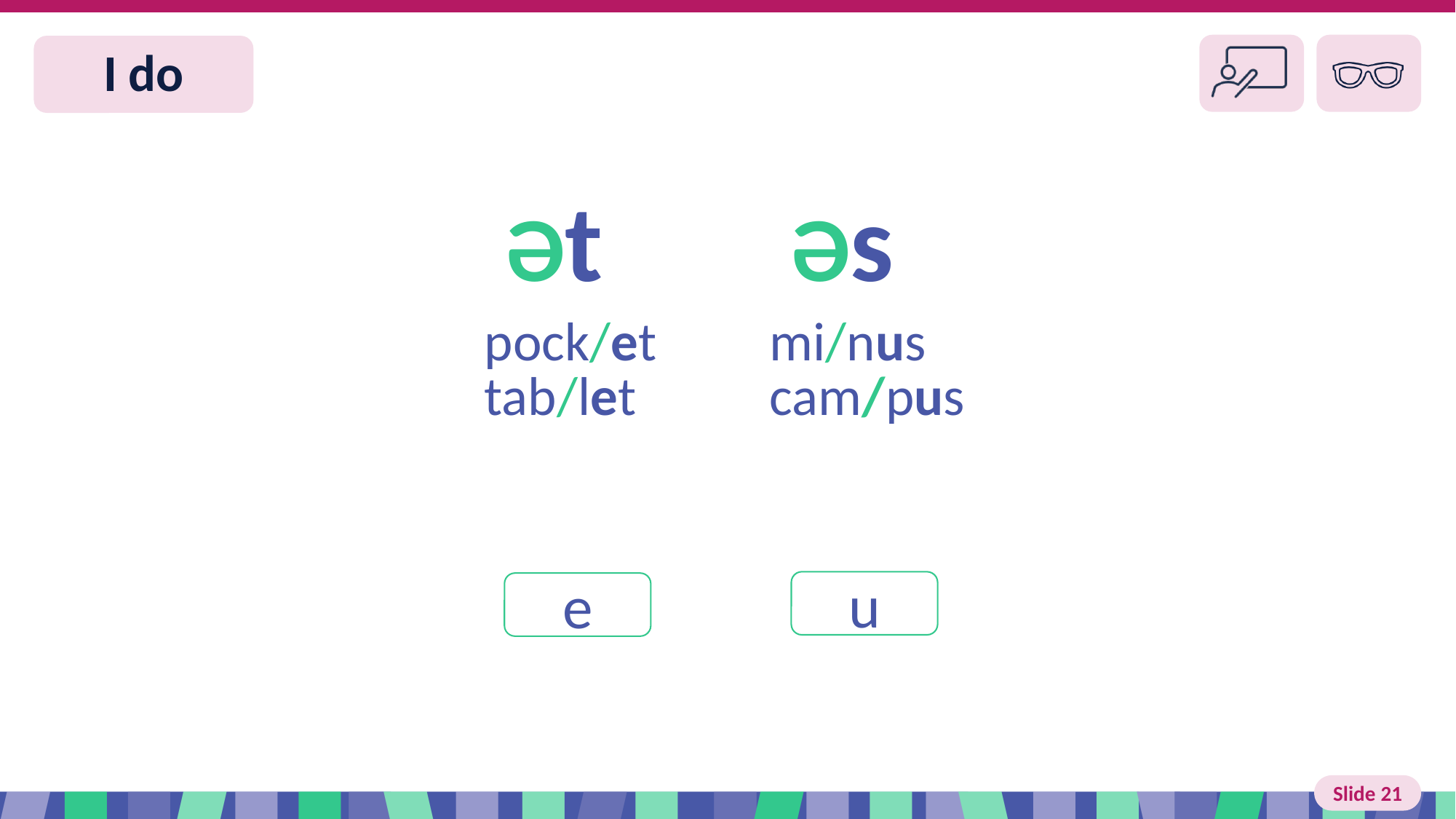

Slide 21 I do
| Ət | Əs |
| --- | --- |
| pock/et tab/let | mi/nus cam/pus |
u
e